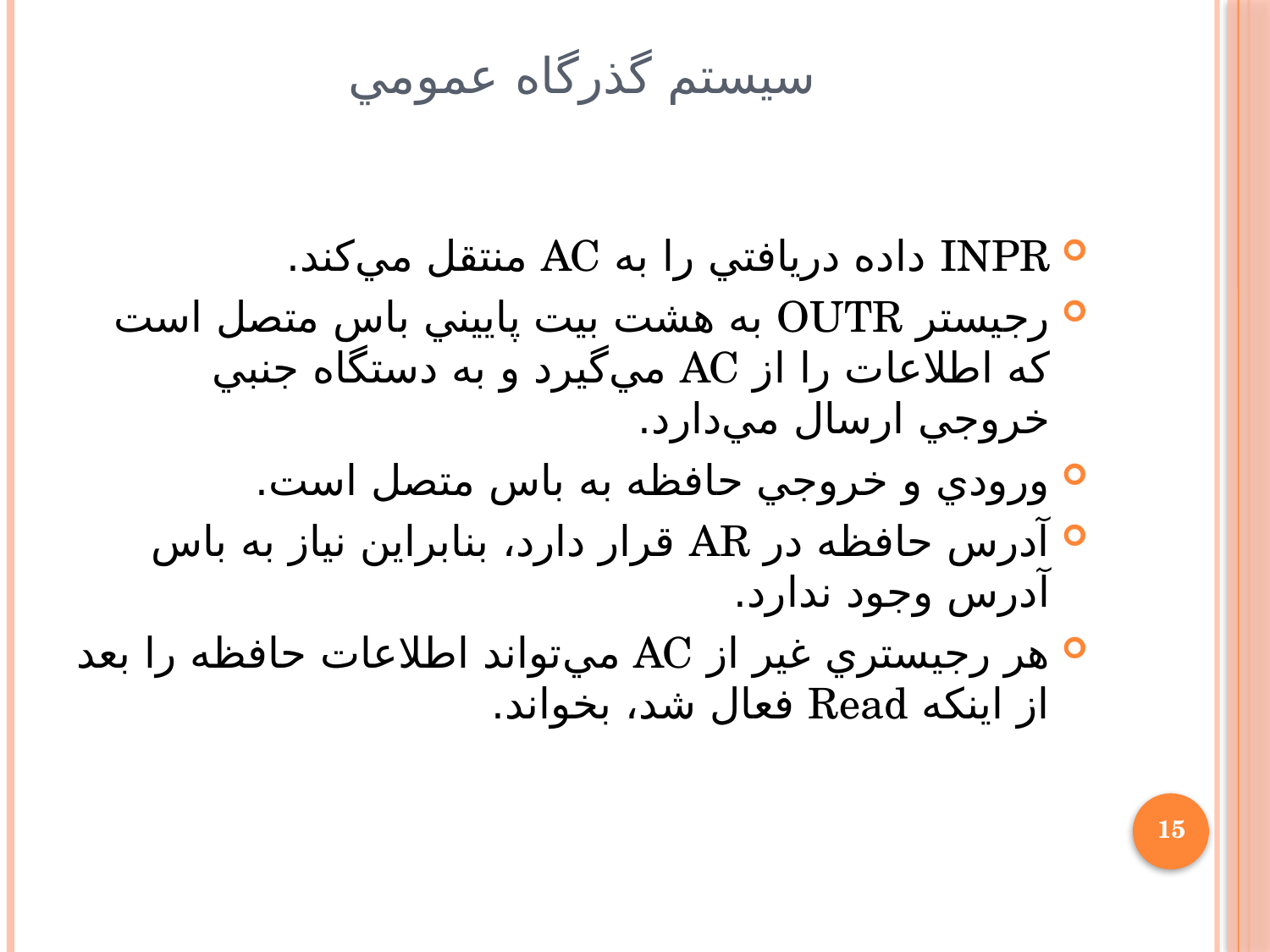

# سيستم گذرگاه عمومي
INPR داده دريافتي را به AC منتقل مي‌کند.
رجيستر OUTR به هشت بيت پاييني باس متصل است که اطلاعات را از AC مي‌گيرد و به دستگاه جنبي خروجي ارسال مي‌دارد.
ورودي و خروجي حافظه به باس متصل است.
آدرس حافظه در AR قرار دارد، بنابراين نياز به باس آدرس وجود ندارد.
هر رجيستري غير از AC مي‌تواند اطلاعات حافظه را بعد از اينکه Read فعال شد، بخواند.
15